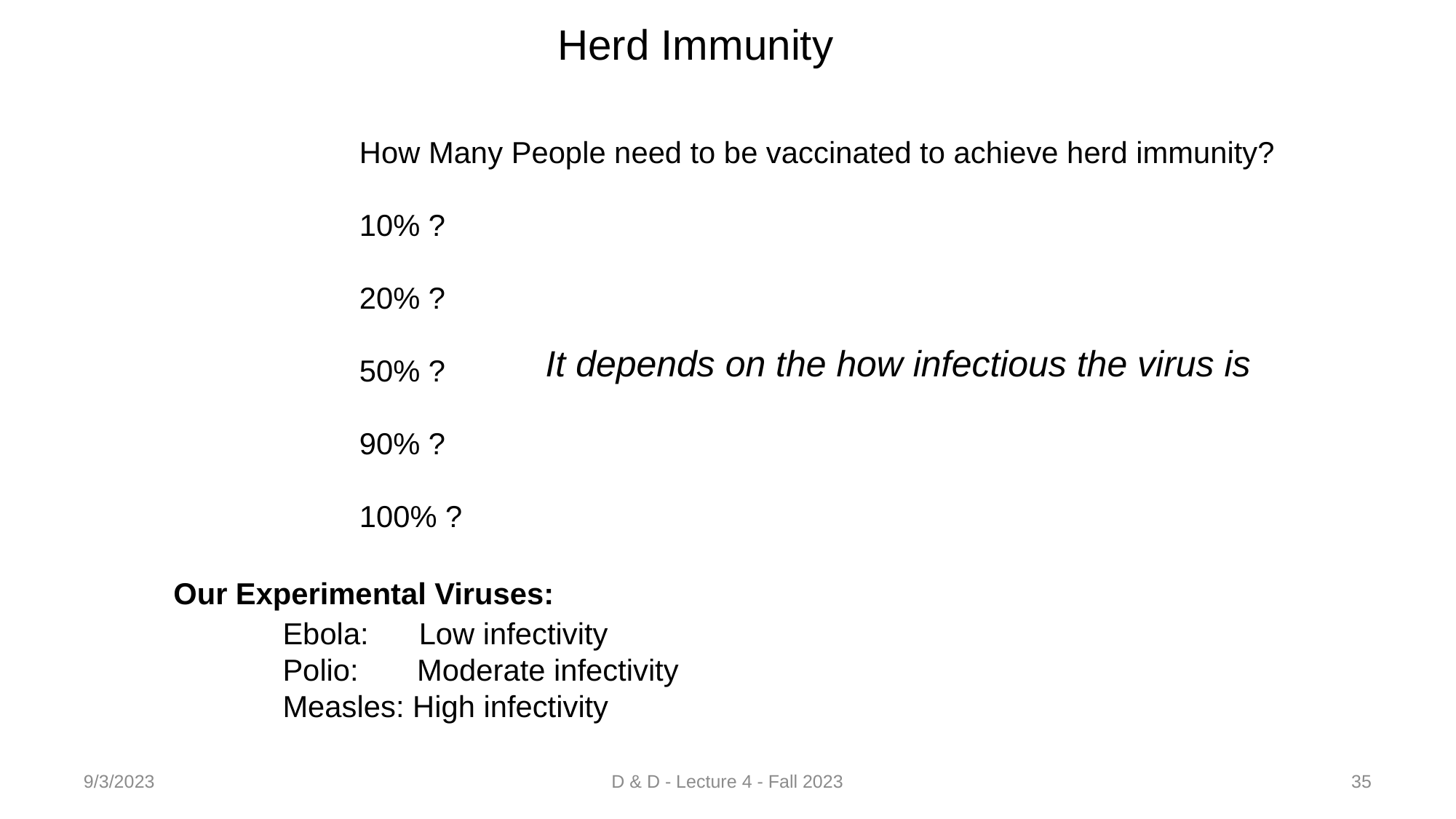

Herd Immunity
How Many People need to be vaccinated to achieve herd immunity?

10% ?

20% ?

50% ?

90% ?

100% ?
It depends on the how infectious the virus is
Our Experimental Viruses:
Ebola:      Low infectivity
Polio:       Moderate infectivity
Measles: High infectivity
9/3/2023
D & D - Lecture 4 - Fall 2023
35